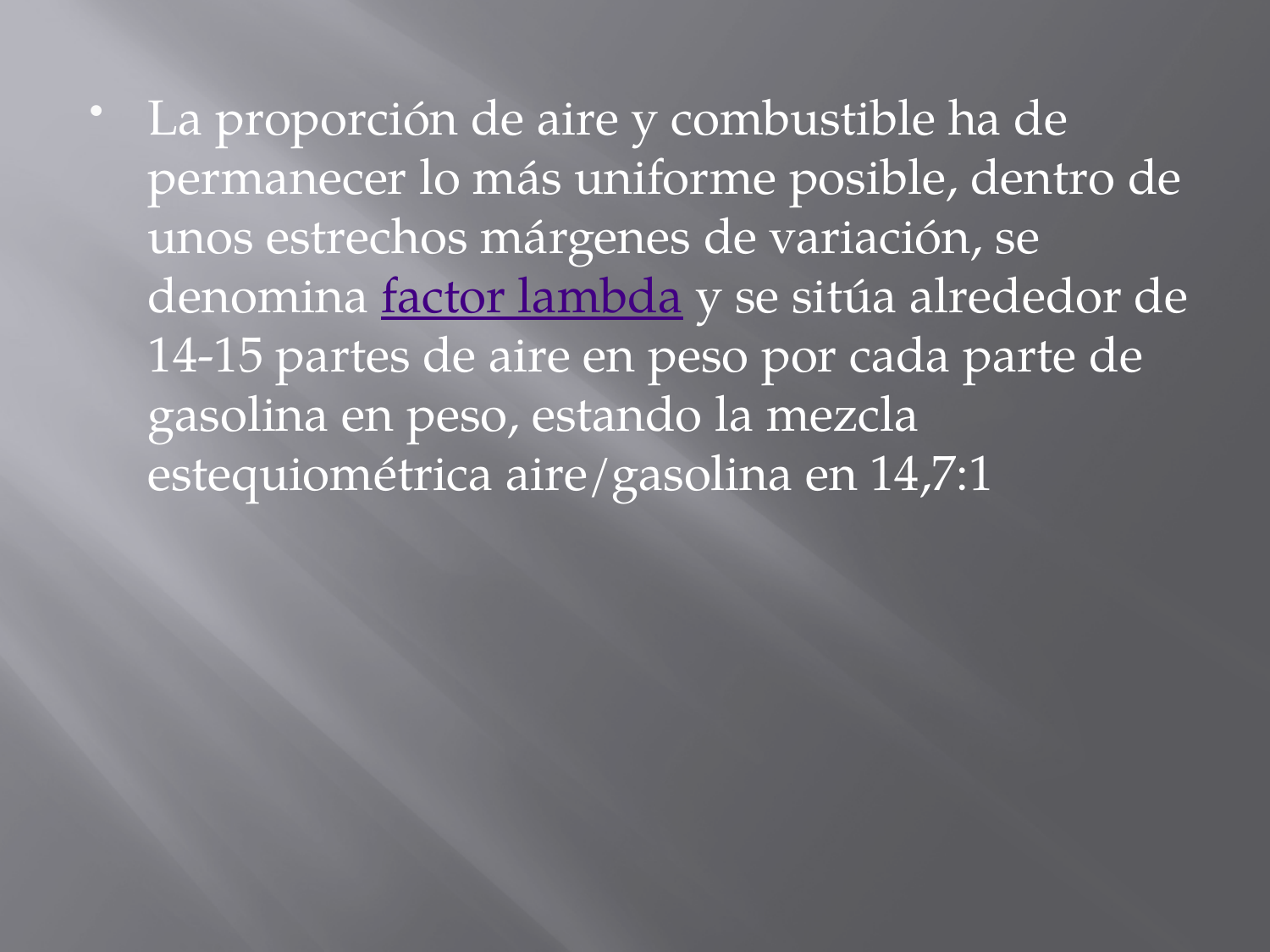

La proporción de aire y combustible ha de permanecer lo más uniforme posible, dentro de unos estrechos márgenes de variación, se denomina factor lambda y se sitúa alrededor de 14-15 partes de aire en peso por cada parte de gasolina en peso, estando la mezcla estequiométrica aire/gasolina en 14,7:1